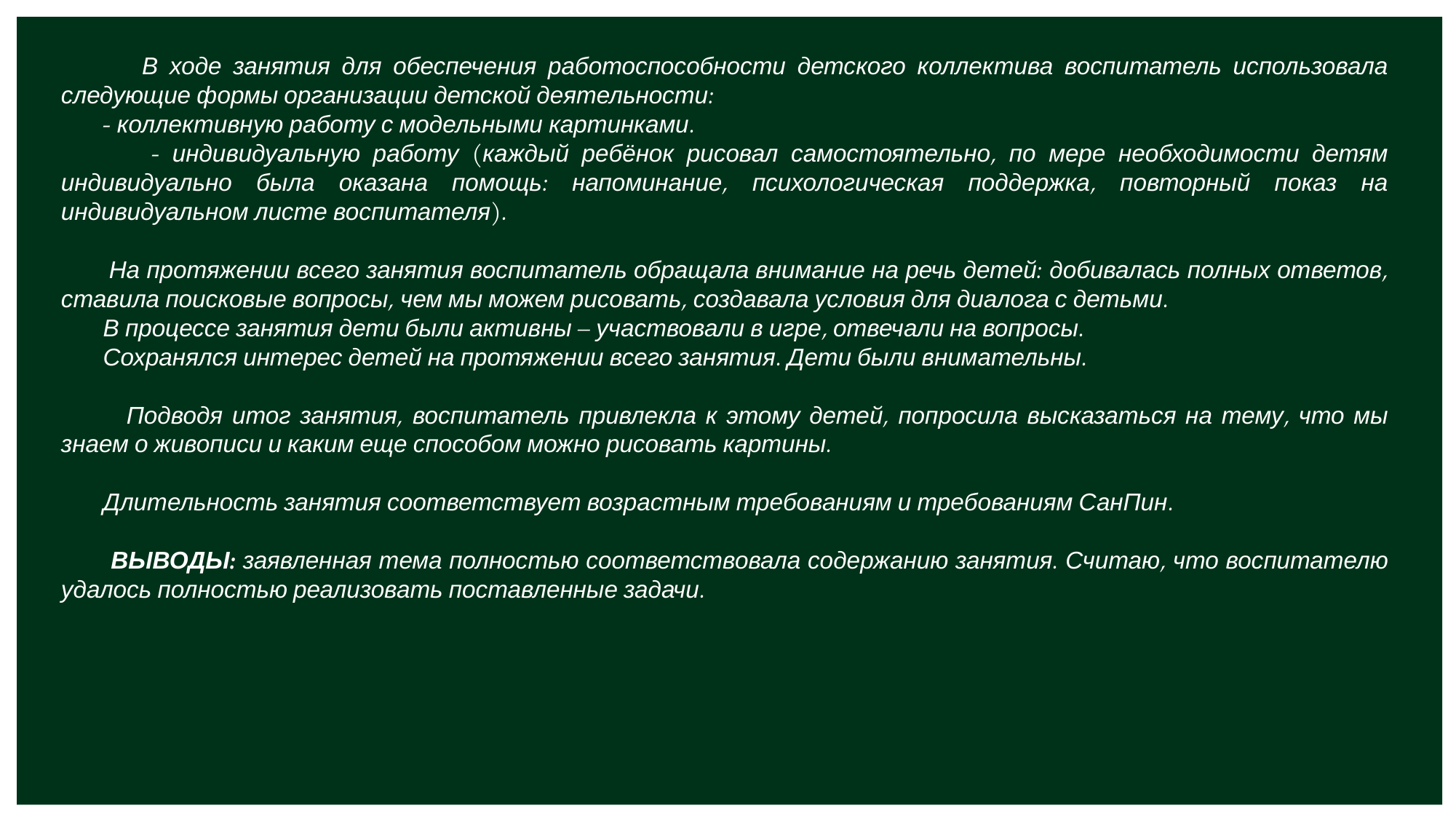

В ходе занятия для обеспечения работоспособности детского коллектива воспитатель использовала следующие формы организации детской деятельности:
       - коллективную работу с модельными картинками.
       - индивидуальную работу (каждый ребёнок рисовал самостоятельно, по мере необходимости детям индивидуально была оказана помощь: напоминание, психологическая поддержка, повторный показ на индивидуальном листе воспитателя).

       На протяжении всего занятия воспитатель обращала внимание на речь детей: добивалась полных ответов, ставила поисковые вопросы, чем мы можем рисовать, создавала условия для диалога с детьми.
       В процессе занятия дети были активны – участвовали в игре, отвечали на вопросы.
       Сохранялся интерес детей на протяжении всего занятия. Дети были внимательны.

       Подводя итог занятия, воспитатель привлекла к этому детей, попросила высказаться на тему, что мы знаем о живописи и каким еще способом можно рисовать картины.

       Длительность занятия соответствует возрастным требованиям и требованиям СанПин.

       ВЫВОДЫ: заявленная тема полностью соответствовала содержанию занятия. Считаю, что воспитателю удалось полностью реализовать поставленные задачи.